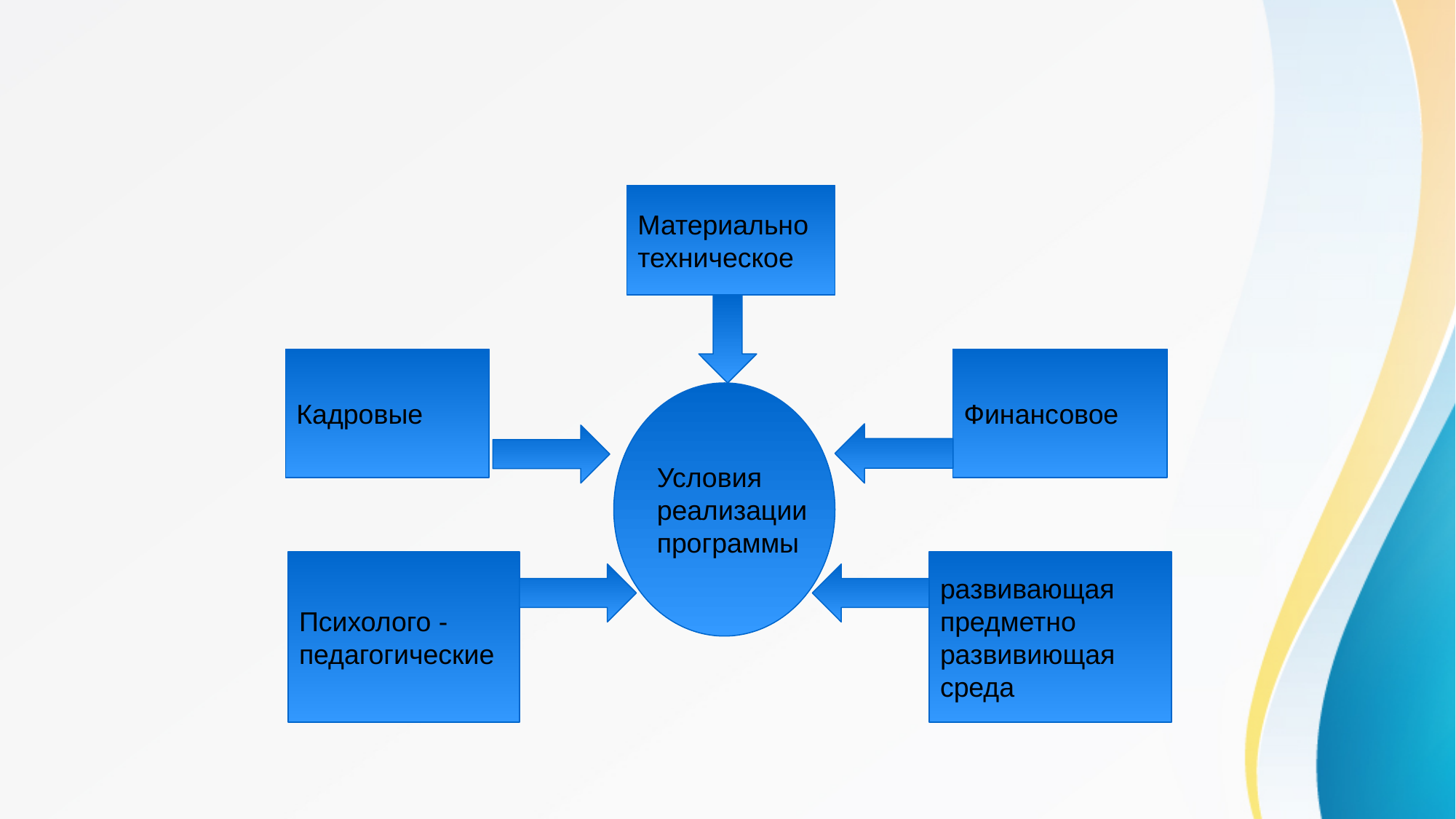

#

Материально
техническое

Кадровые
Финансовое
Условия
реализации
программы

Психолого -
педагогические
развивающая
предметно
развивиющая
среда